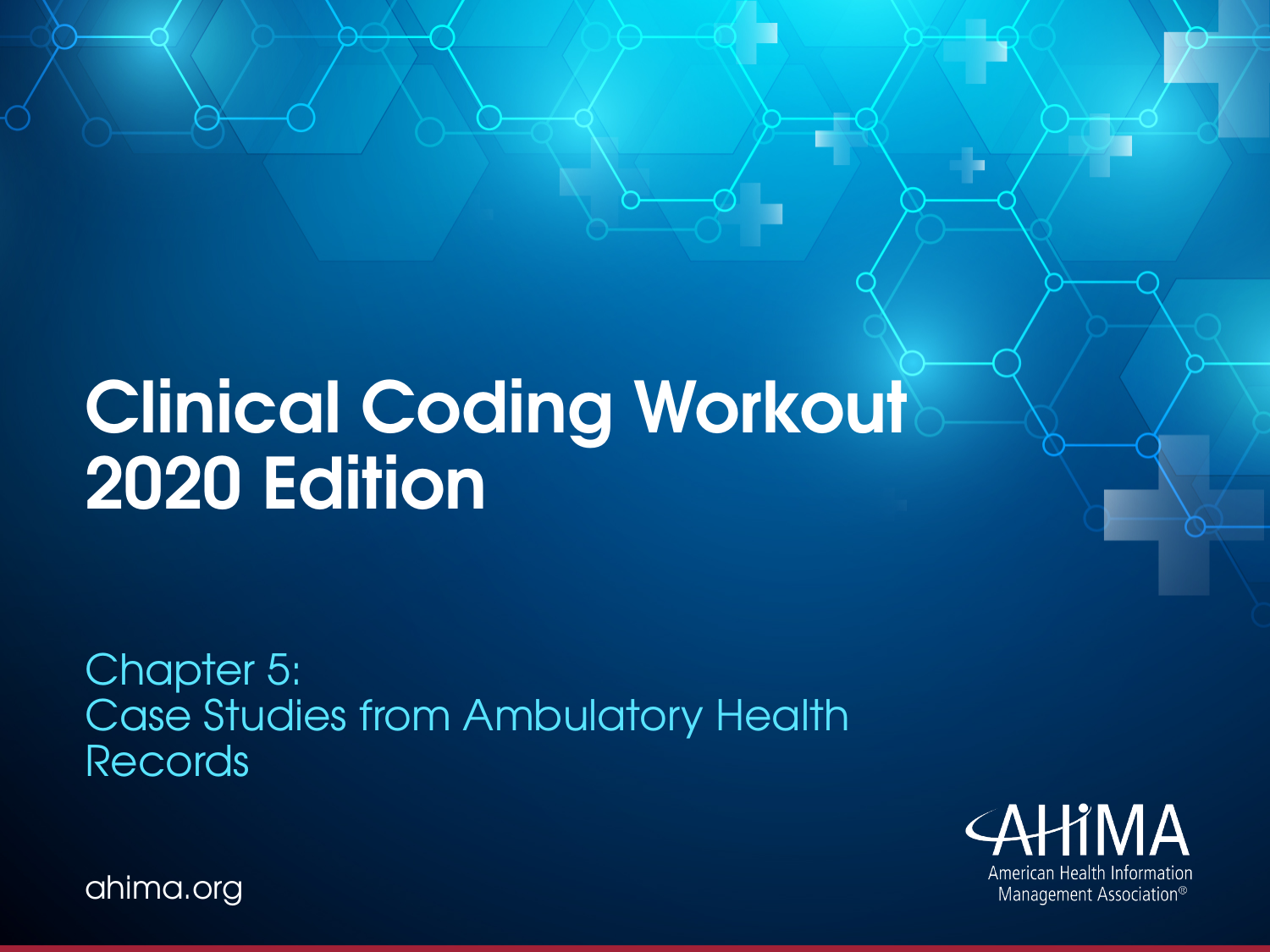

# Clinical Coding Workout 2020 Edition
Chapter 5:
Case Studies from Ambulatory Health Records